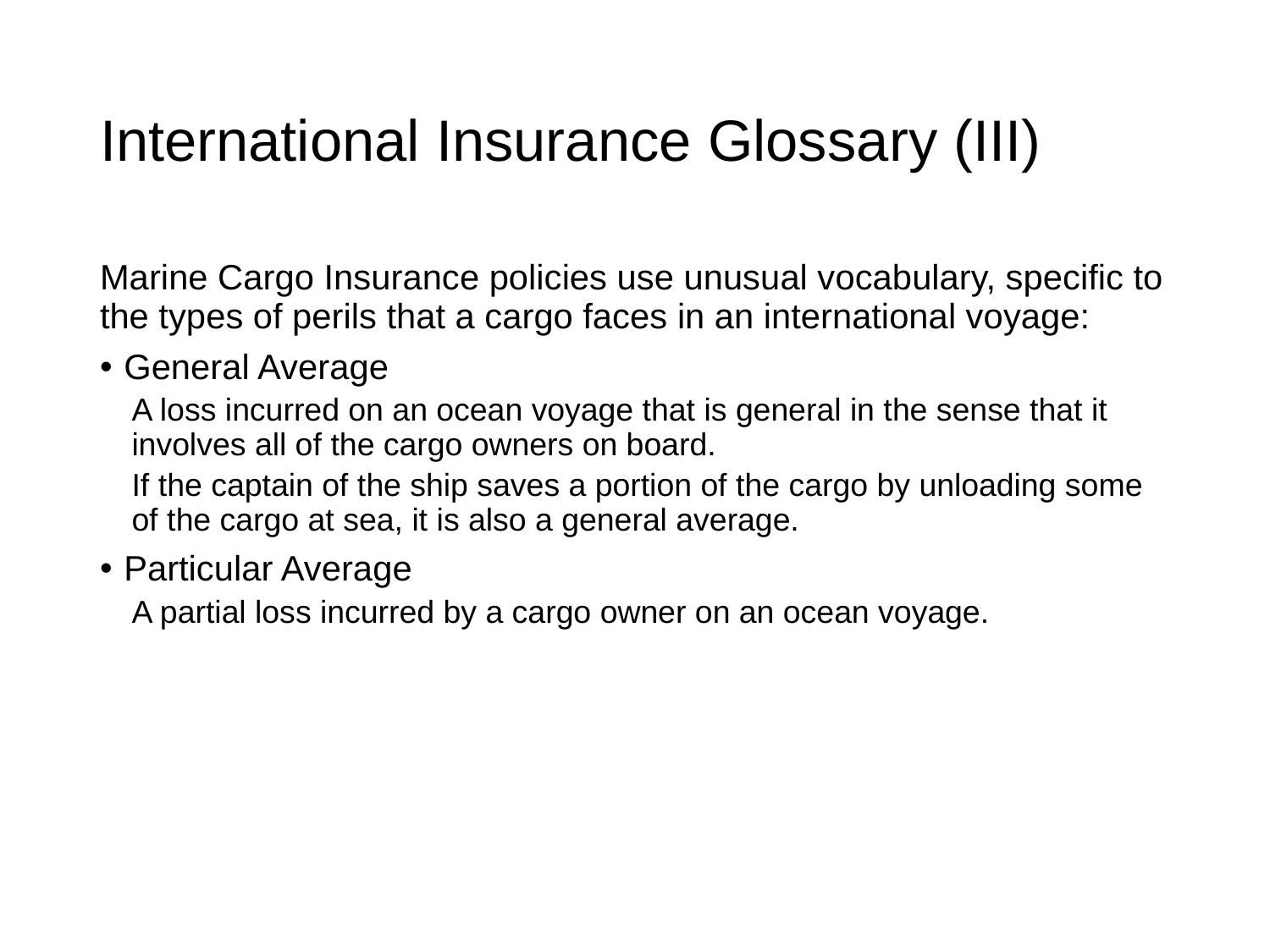

# International Insurance Glossary (III)
Marine Cargo Insurance policies use unusual vocabulary, specific to the types of perils that a cargo faces in an international voyage:
General Average
A loss incurred on an ocean voyage that is general in the sense that it involves all of the cargo owners on board.
If the captain of the ship saves a portion of the cargo by unloading some of the cargo at sea, it is also a general average.
Particular Average
A partial loss incurred by a cargo owner on an ocean voyage.